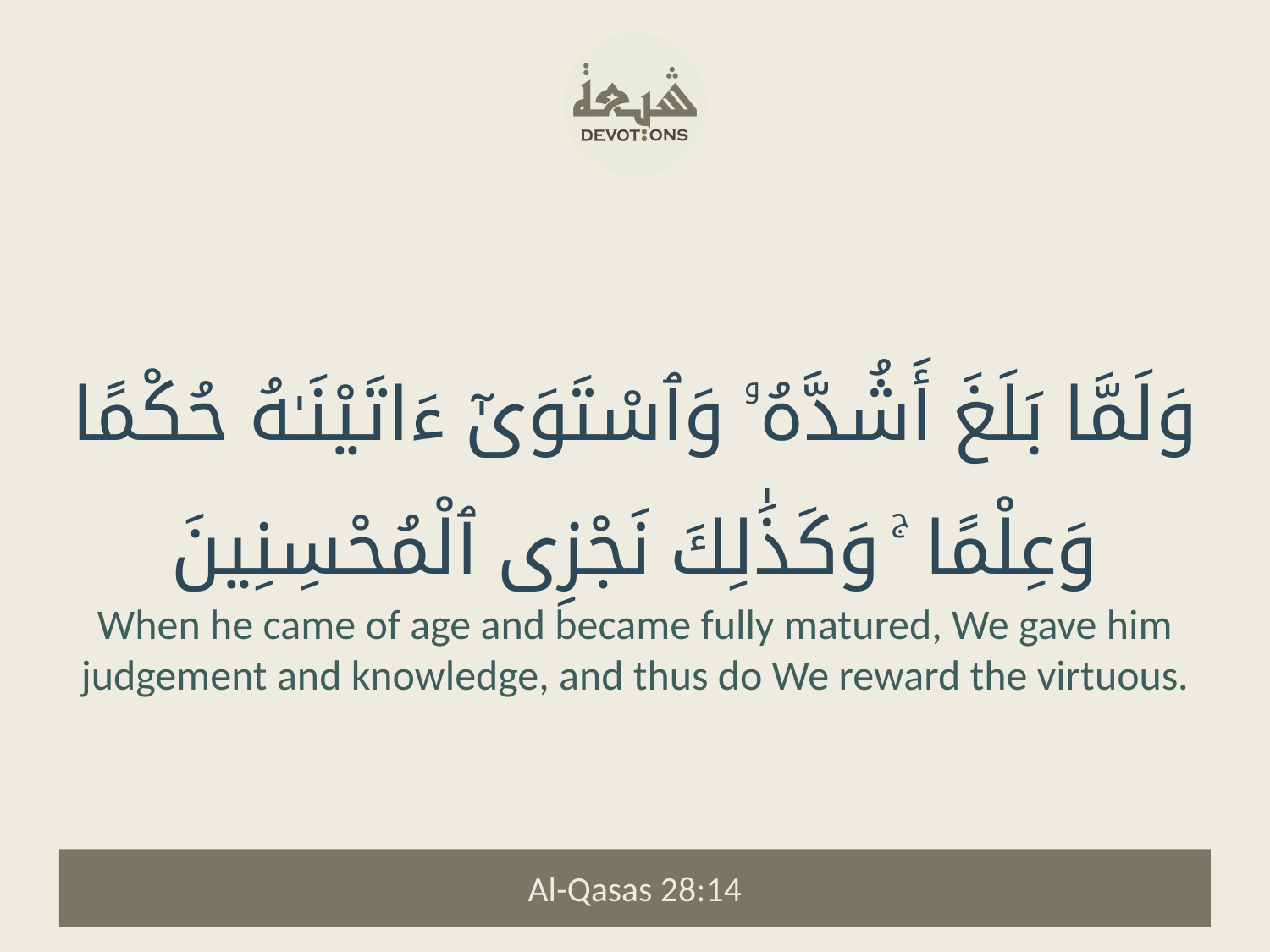

وَلَمَّا بَلَغَ أَشُدَّهُۥ وَٱسْتَوَىٰٓ ءَاتَيْنَـٰهُ حُكْمًا وَعِلْمًا ۚ وَكَذَٰلِكَ نَجْزِى ٱلْمُحْسِنِينَ
When he came of age and became fully matured, We gave him judgement and knowledge, and thus do We reward the virtuous.
Al-Qasas 28:14